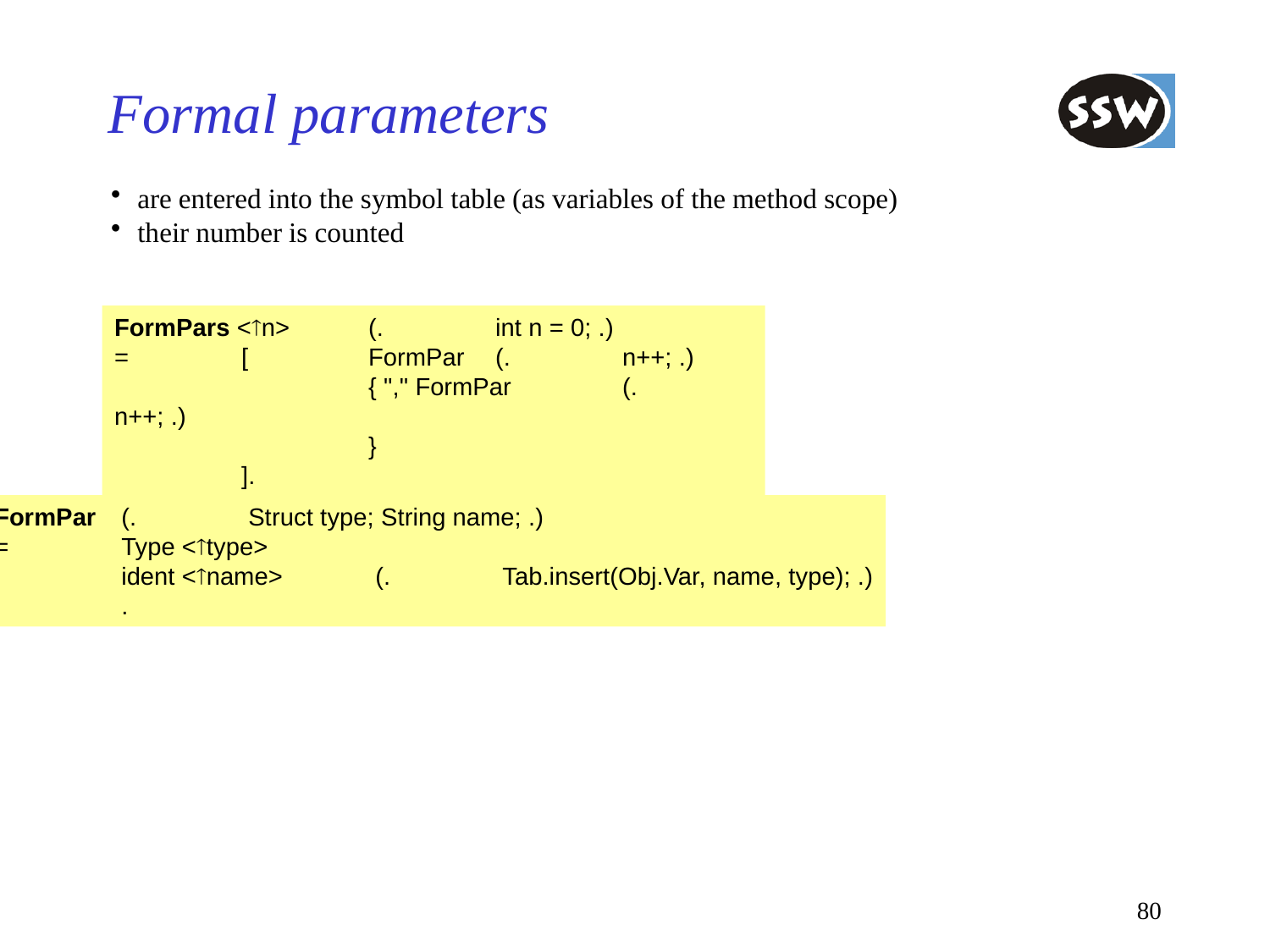

# Formal parameters
are entered into the symbol table (as variables of the method scope)
their number is counted
FormPars <↑n>	(.	int n = 0; .)
=	[	FormPar	(.	n++; .)
		{ "," FormPar	(.	n++; .)
		}
	].
FormPar	(.	Struct type; String name; .)
=	Type <↑type>
	ident <↑name>	(.	Tab.insert(Obj.Var, name, type); .)
	.
80